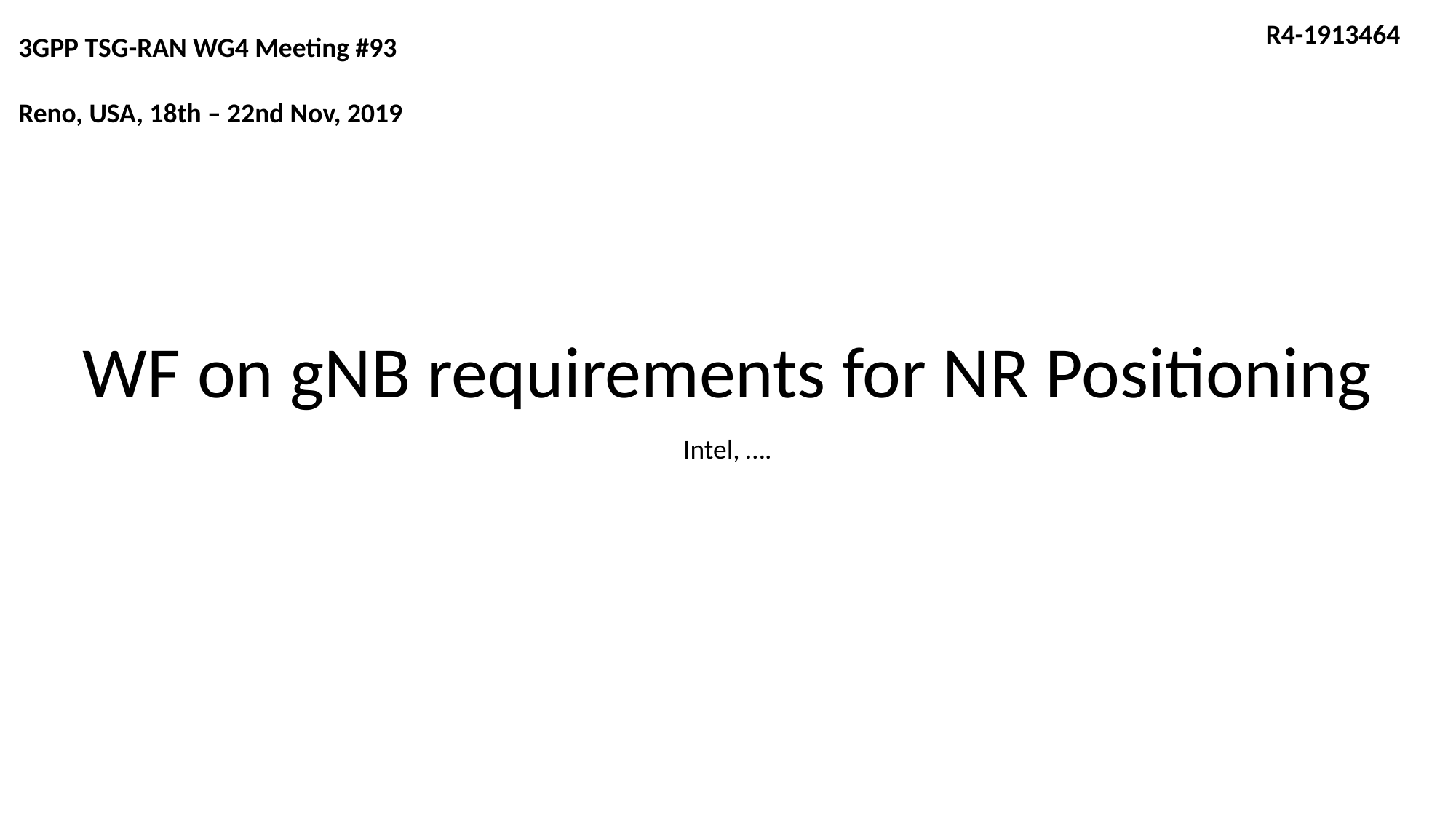

R4-1913464
3GPP TSG-RAN WG4 Meeting #93							 Reno, USA, 18th – 22nd Nov, 2019
# WF on gNB requirements for NR Positioning
Intel, ….